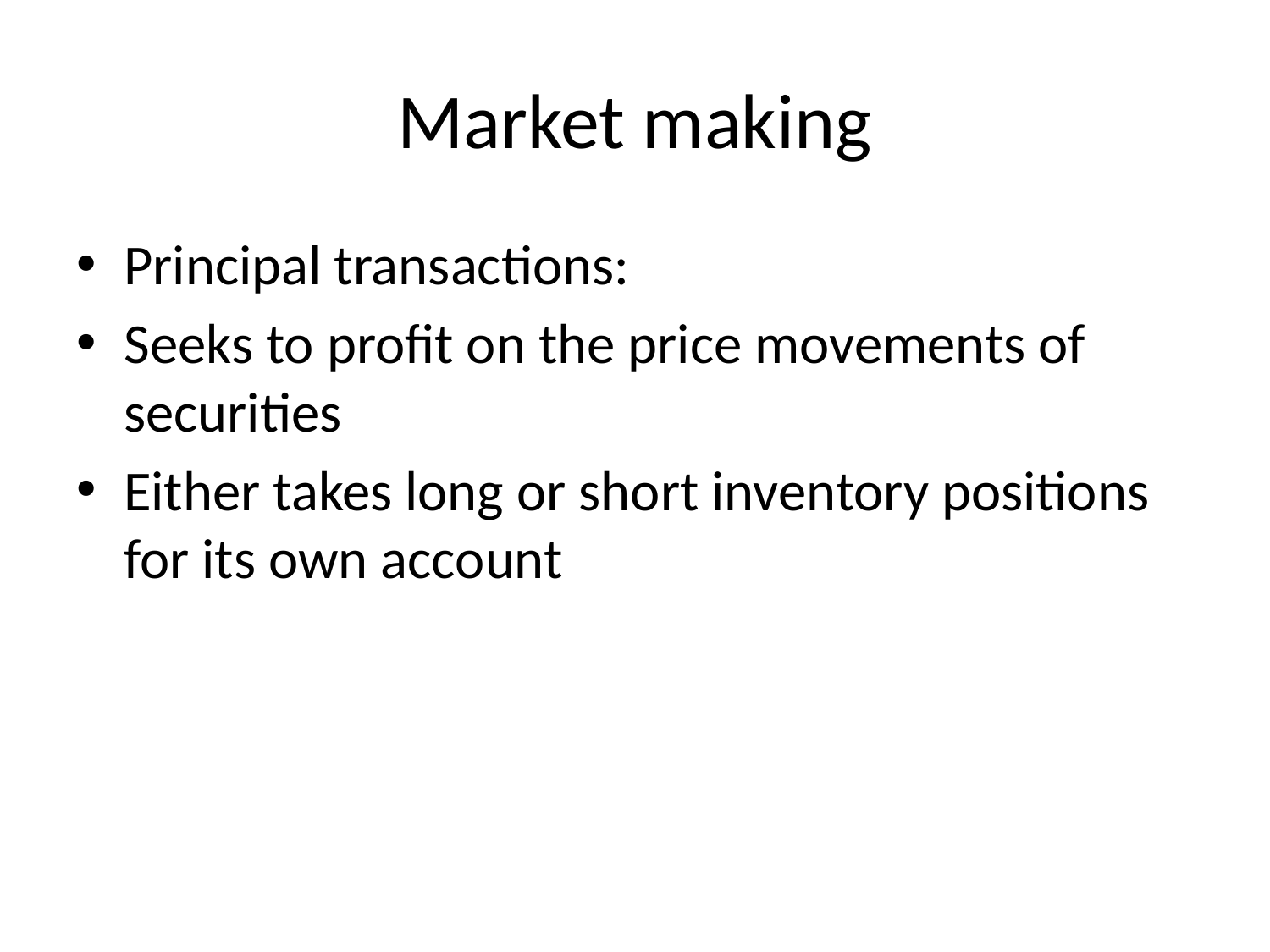

# Market making
Principal transactions:
Seeks to profit on the price movements of securities
Either takes long or short inventory positions for its own account